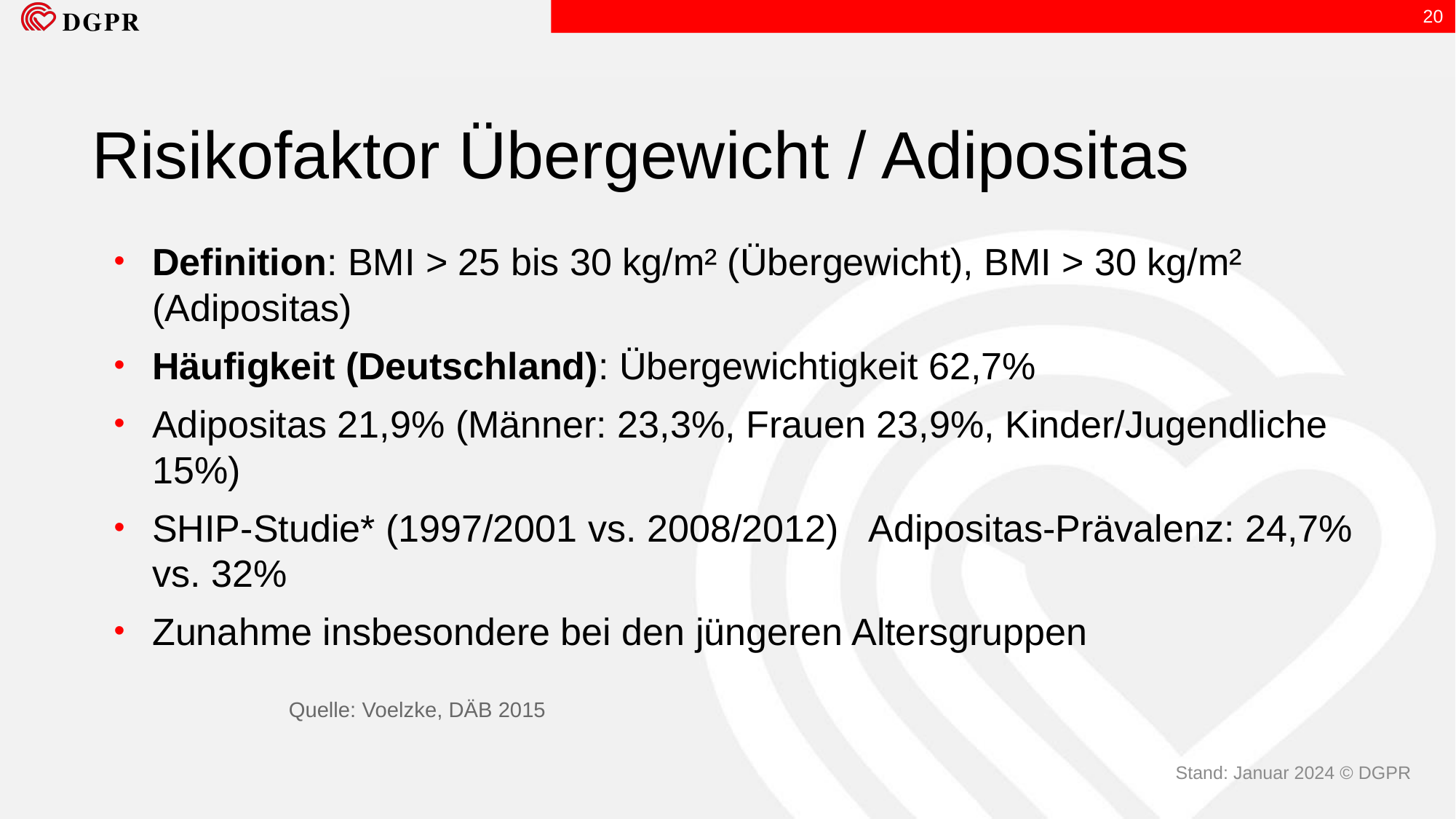

20
Risikofaktor Übergewicht / Adipositas

Definition: BMI > 25 bis 30 kg/m² (Übergewicht), BMI > 30 kg/m² (Adipositas)
Häufigkeit (Deutschland): Übergewichtigkeit 62,7%
Adipositas 21,9% (Männer: 23,3%, Frauen 23,9%, Kinder/Jugendliche 15%)
SHIP-Studie* (1997/2001 vs. 2008/2012)   Adipositas-Prävalenz: 24,7% vs. 32%
Zunahme insbesondere bei den jüngeren Altersgruppen

		Quelle: Voelzke, DÄB 2015

Stand: Januar 2024 © DGPR